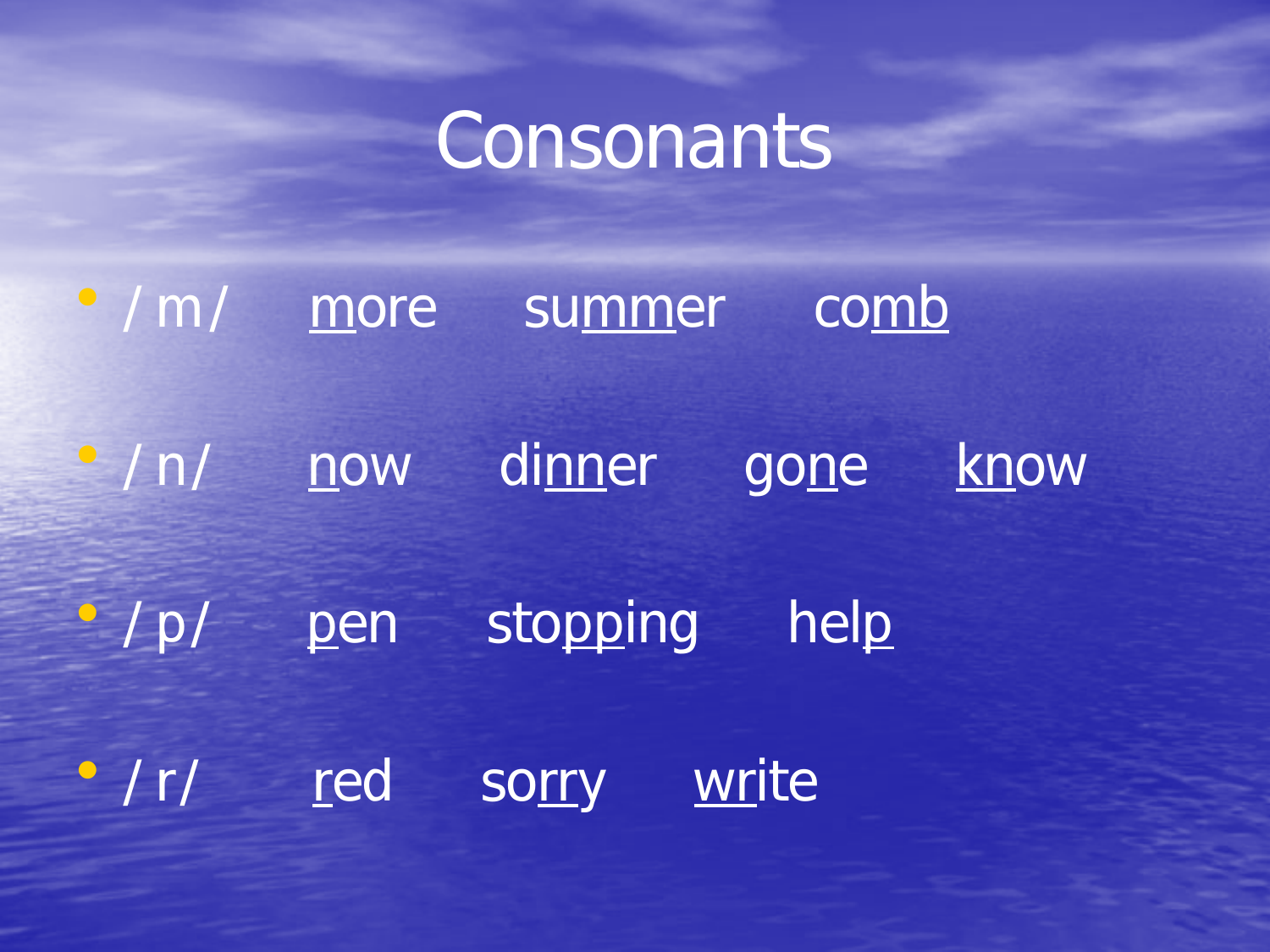

# Consonants
/m/    more     summer     comb

/n/     now     dinner     gone     know

/p/     pen     stopping     help

/r/      red     sorry     write